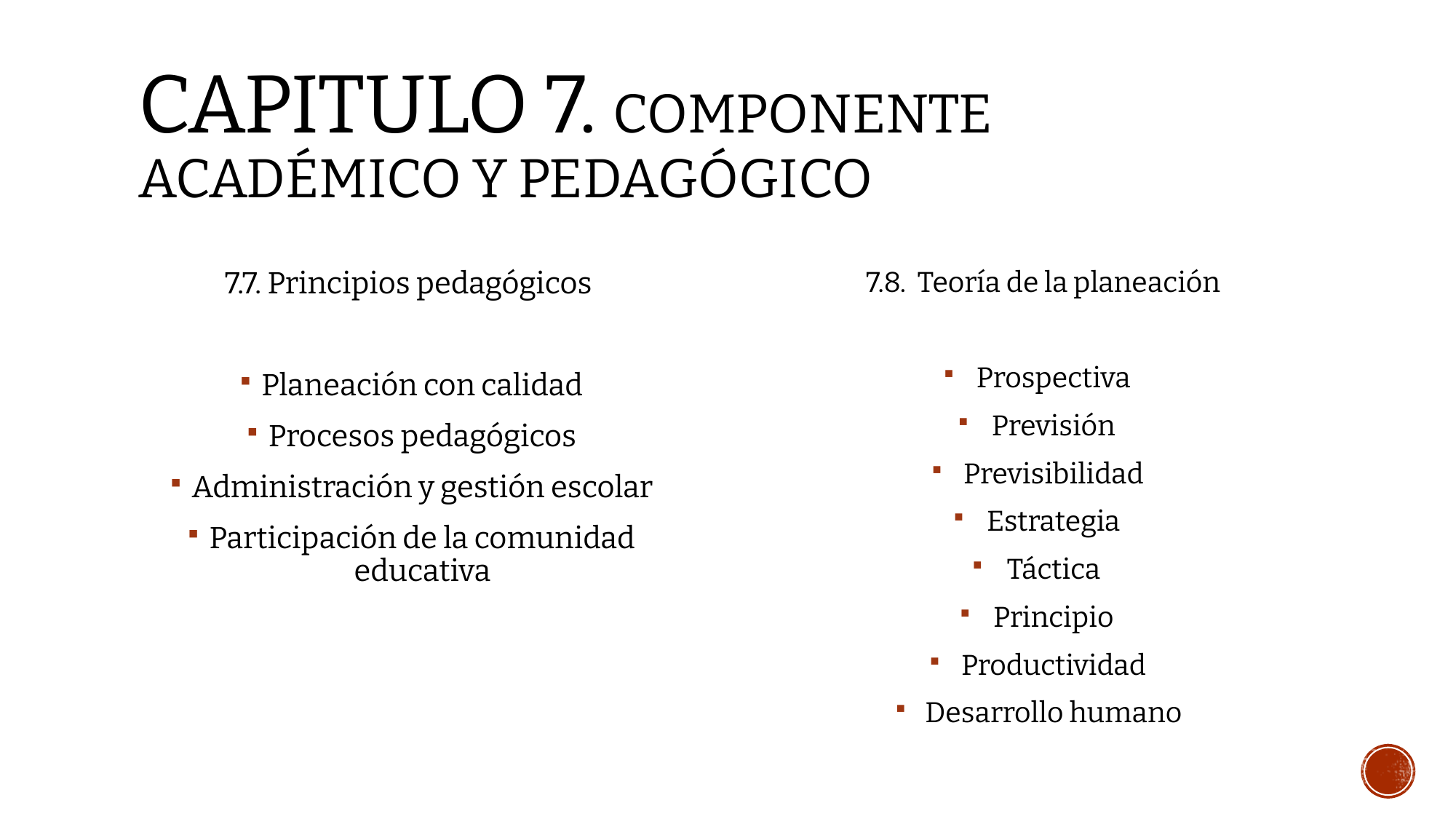

# CAPITULO 7. Componente académico y pedagógico
7.7. Principios pedagógicos

Planeación con calidad
Procesos pedagógicos
Administración y gestión escolar
Participación de la comunidad educativa

7.8.  Teoría de la planeación

Prospectiva
Previsión
Previsibilidad
Estrategia
Táctica
Principio
Productividad
Desarrollo humano